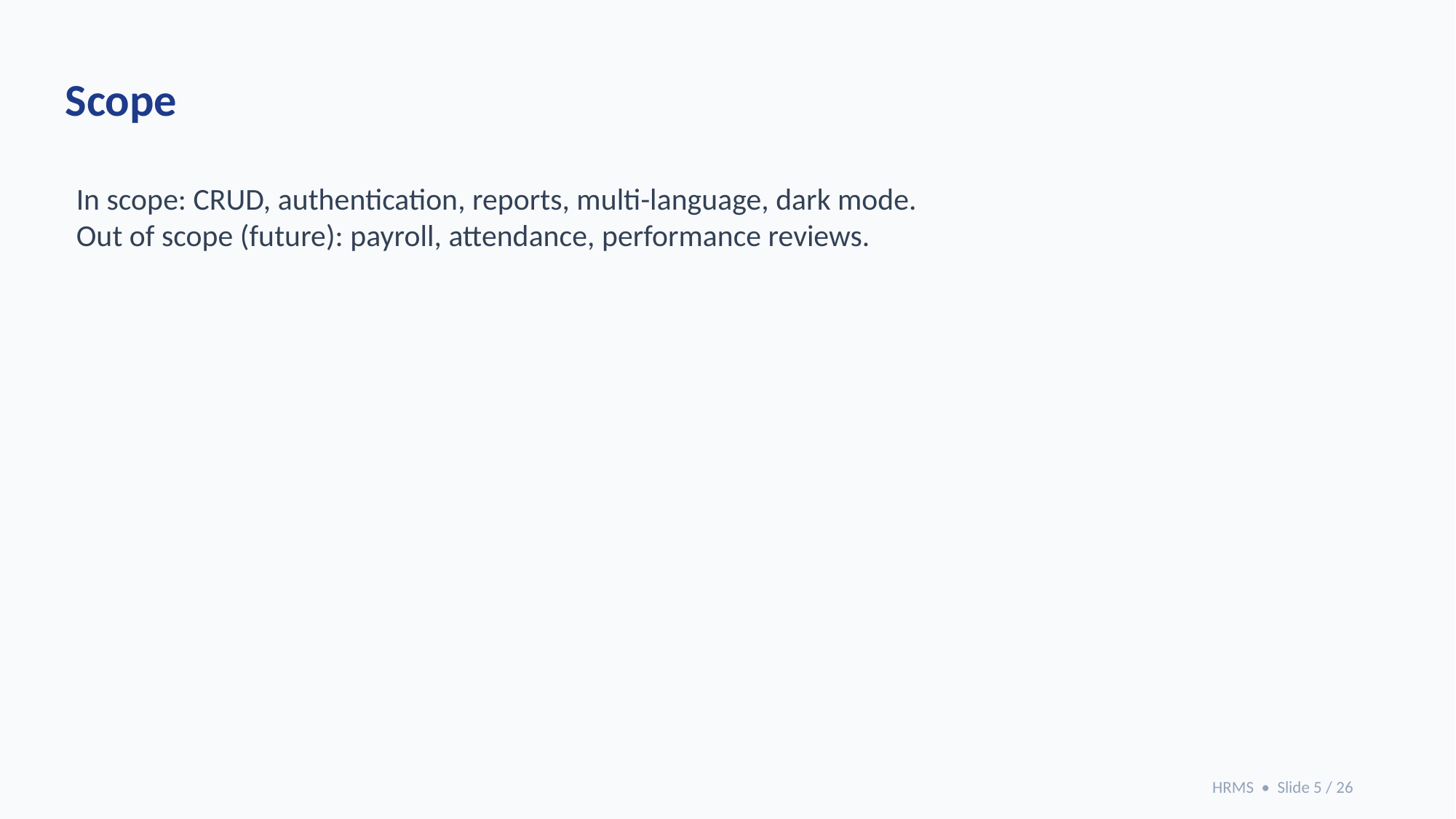

Scope
In scope: CRUD, authentication, reports, multi-language, dark mode.
Out of scope (future): payroll, attendance, performance reviews.
HRMS  •  Slide 5 / 26